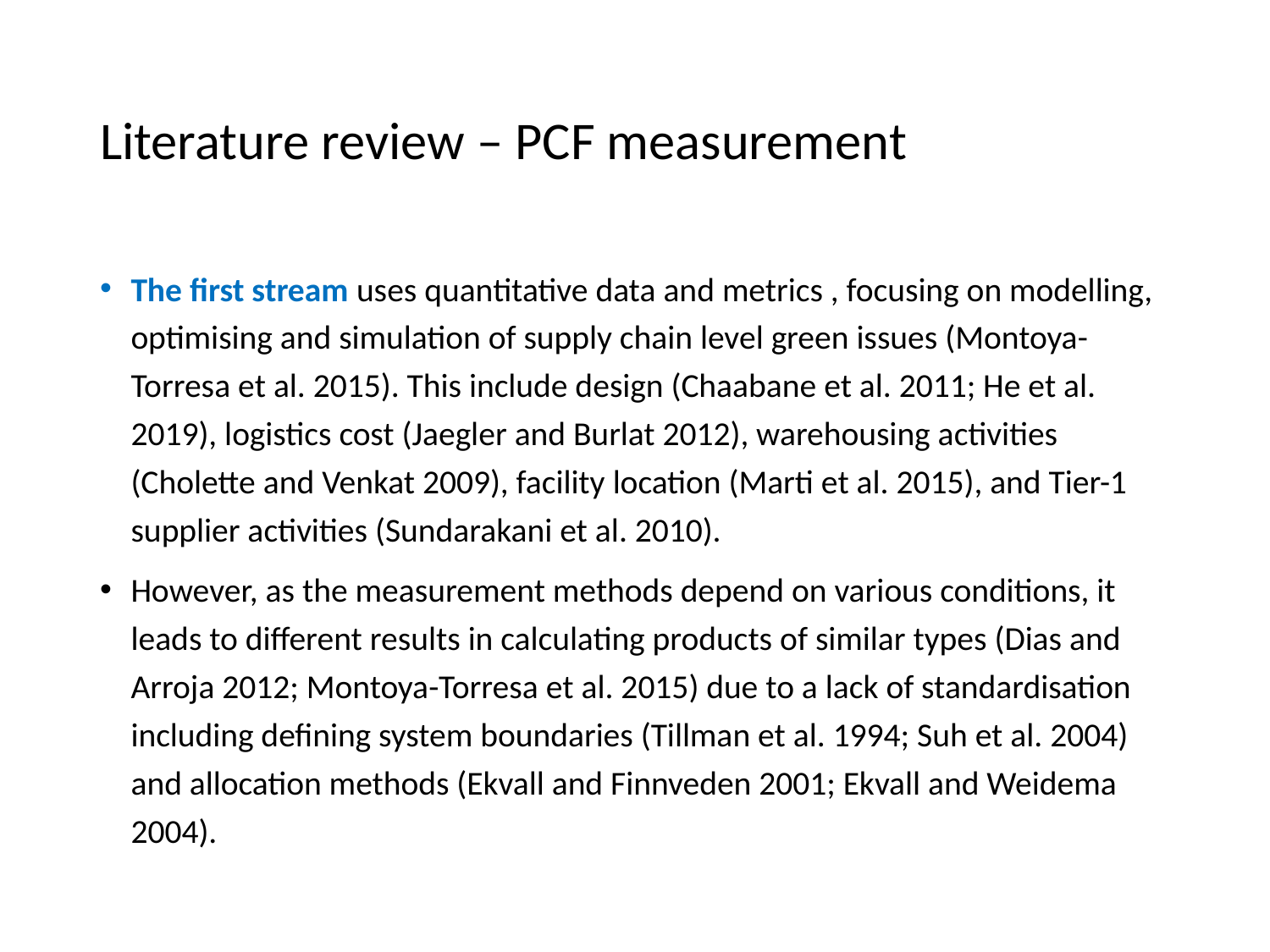

# Literature review – PCF measurement
The first stream uses quantitative data and metrics , focusing on modelling, optimising and simulation of supply chain level green issues (Montoya-Torresa et al. 2015). This include design (Chaabane et al. 2011; He et al. 2019), logistics cost (Jaegler and Burlat 2012), warehousing activities (Cholette and Venkat 2009), facility location (Marti et al. 2015), and Tier-1 supplier activities (Sundarakani et al. 2010).
However, as the measurement methods depend on various conditions, it leads to different results in calculating products of similar types (Dias and Arroja 2012; Montoya-Torresa et al. 2015) due to a lack of standardisation including defining system boundaries (Tillman et al. 1994; Suh et al. 2004) and allocation methods (Ekvall and Finnveden 2001; Ekvall and Weidema 2004).